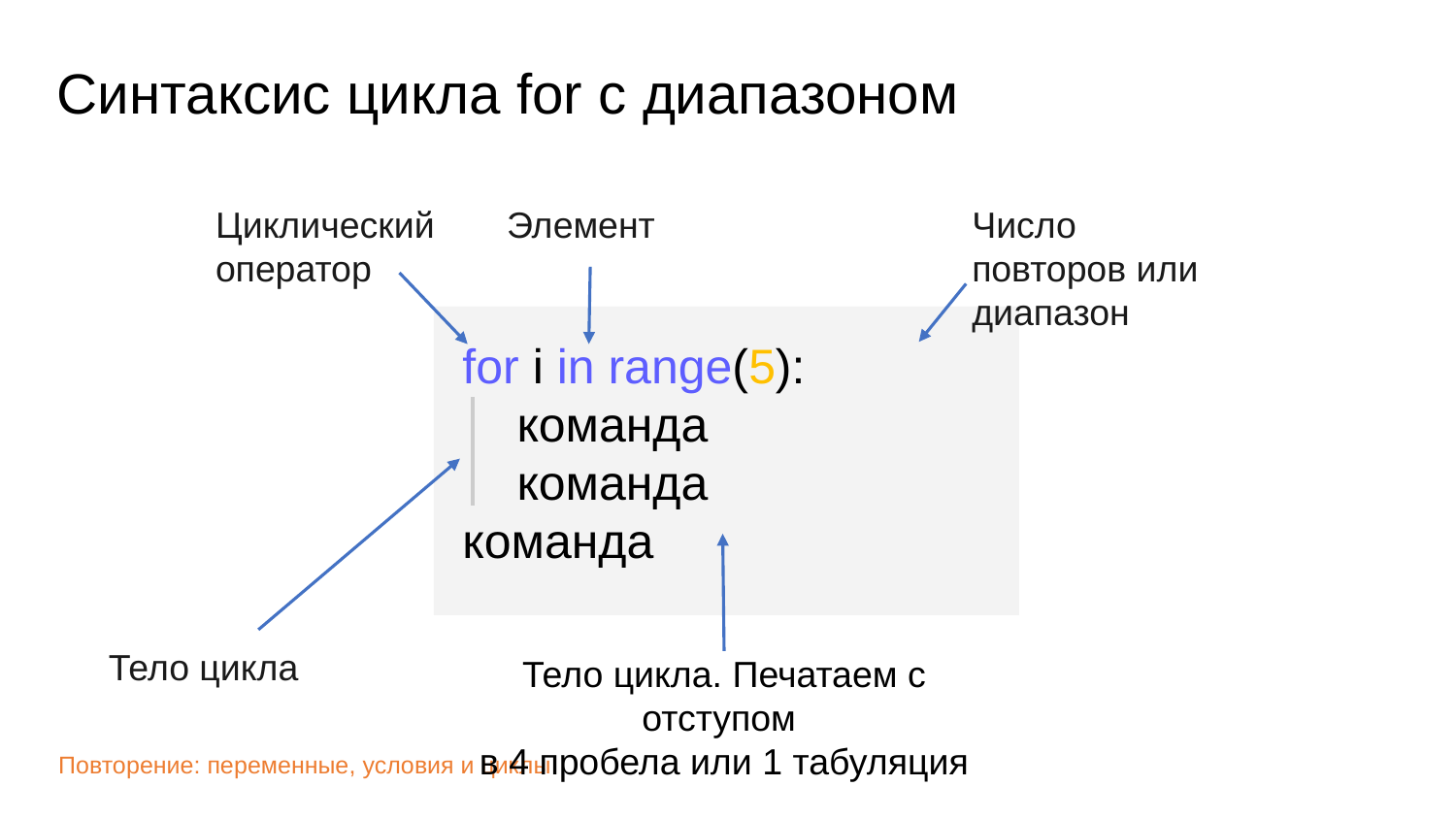

Синтаксис цикла for c диапазоном
Циклический оператор
Элемент
Число повторов или диапазон
for i in range(5):
    команда
    команда
команда
Тело цикла
Тело цикла. Печатаем с отступом
в 4 пробела или 1 табуляция
Повторение: переменные, условия и циклы